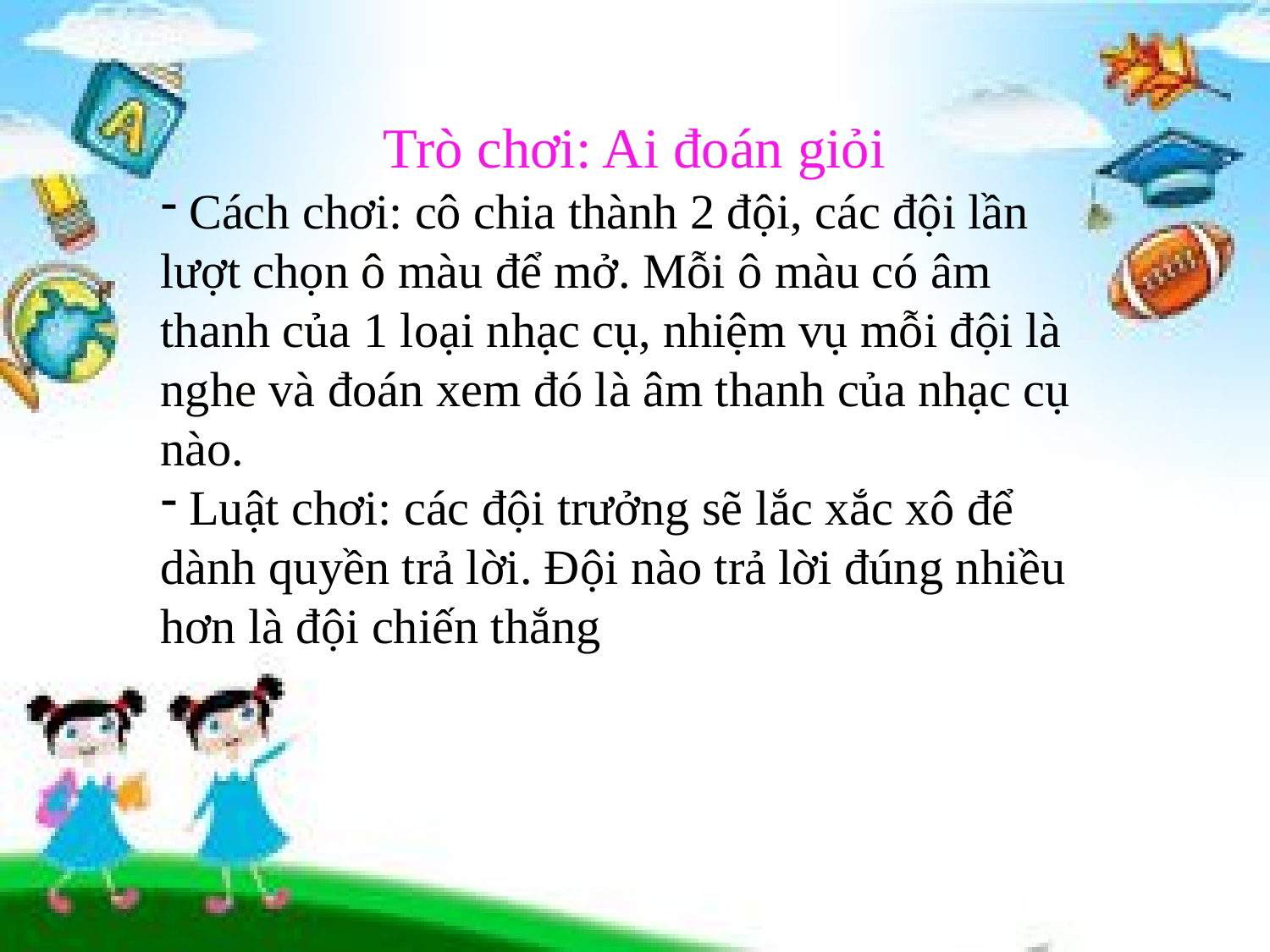

Trò chơi: Ai đoán giỏi
 Cách chơi: cô chia thành 2 đội, các đội lần lượt chọn ô màu để mở. Mỗi ô màu có âm thanh của 1 loại nhạc cụ, nhiệm vụ mỗi đội là nghe và đoán xem đó là âm thanh của nhạc cụ nào.
 Luật chơi: các đội trưởng sẽ lắc xắc xô để dành quyền trả lời. Đội nào trả lời đúng nhiều hơn là đội chiến thắng